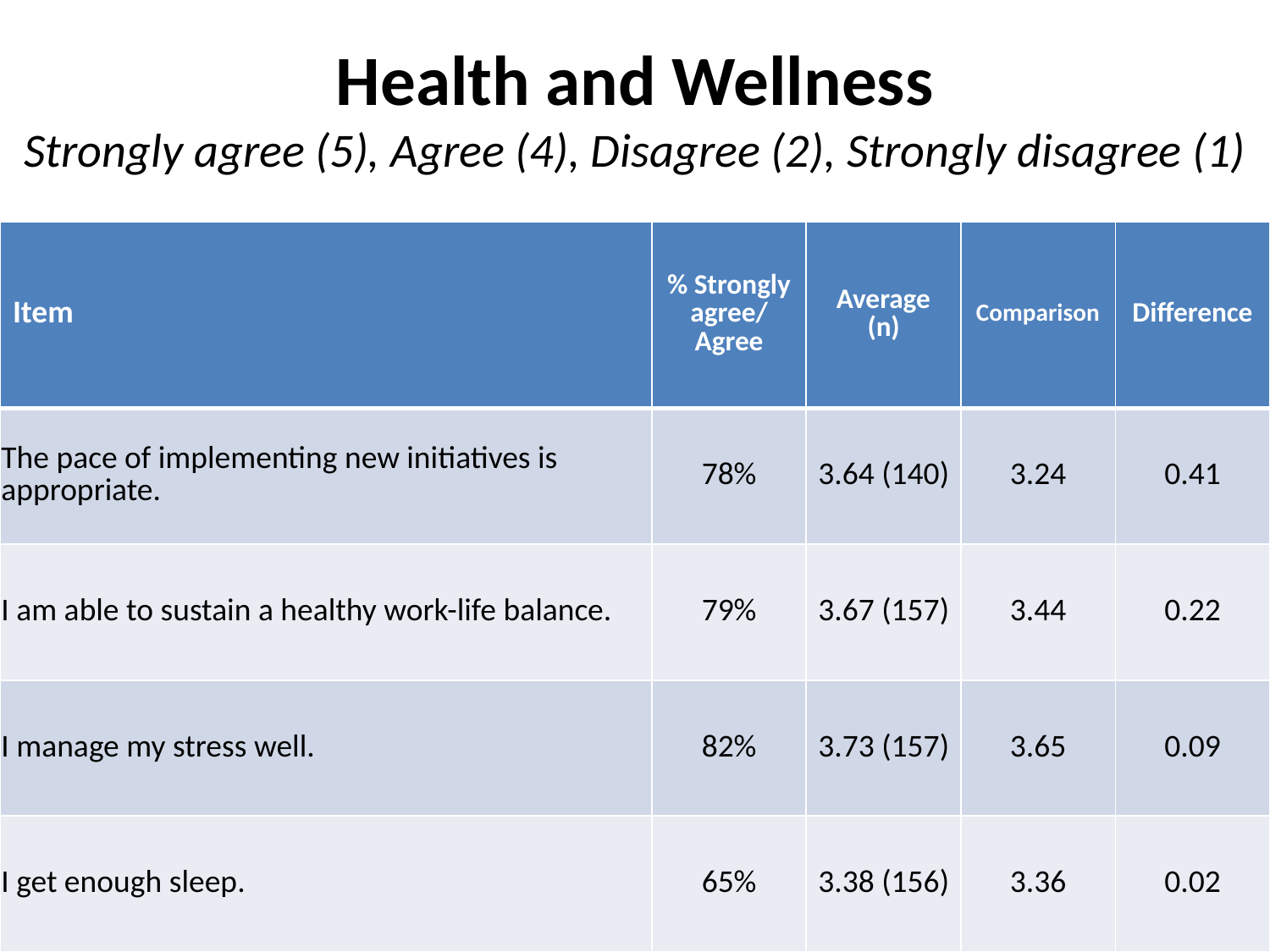

# Health and Wellness Strongly agree (5), Agree (4), Disagree (2), Strongly disagree (1)
| Item | % Strongly agree/ Agree | Average (n) | Comparison | Difference |
| --- | --- | --- | --- | --- |
| The pace of implementing new initiatives is appropriate. | 78% | 3.64 (140) | 3.24 | 0.41 |
| I am able to sustain a healthy work-life balance. | 79% | 3.67 (157) | 3.44 | 0.22 |
| I manage my stress well. | 82% | 3.73 (157) | 3.65 | 0.09 |
| I get enough sleep. | 65% | 3.38 (156) | 3.36 | 0.02 |